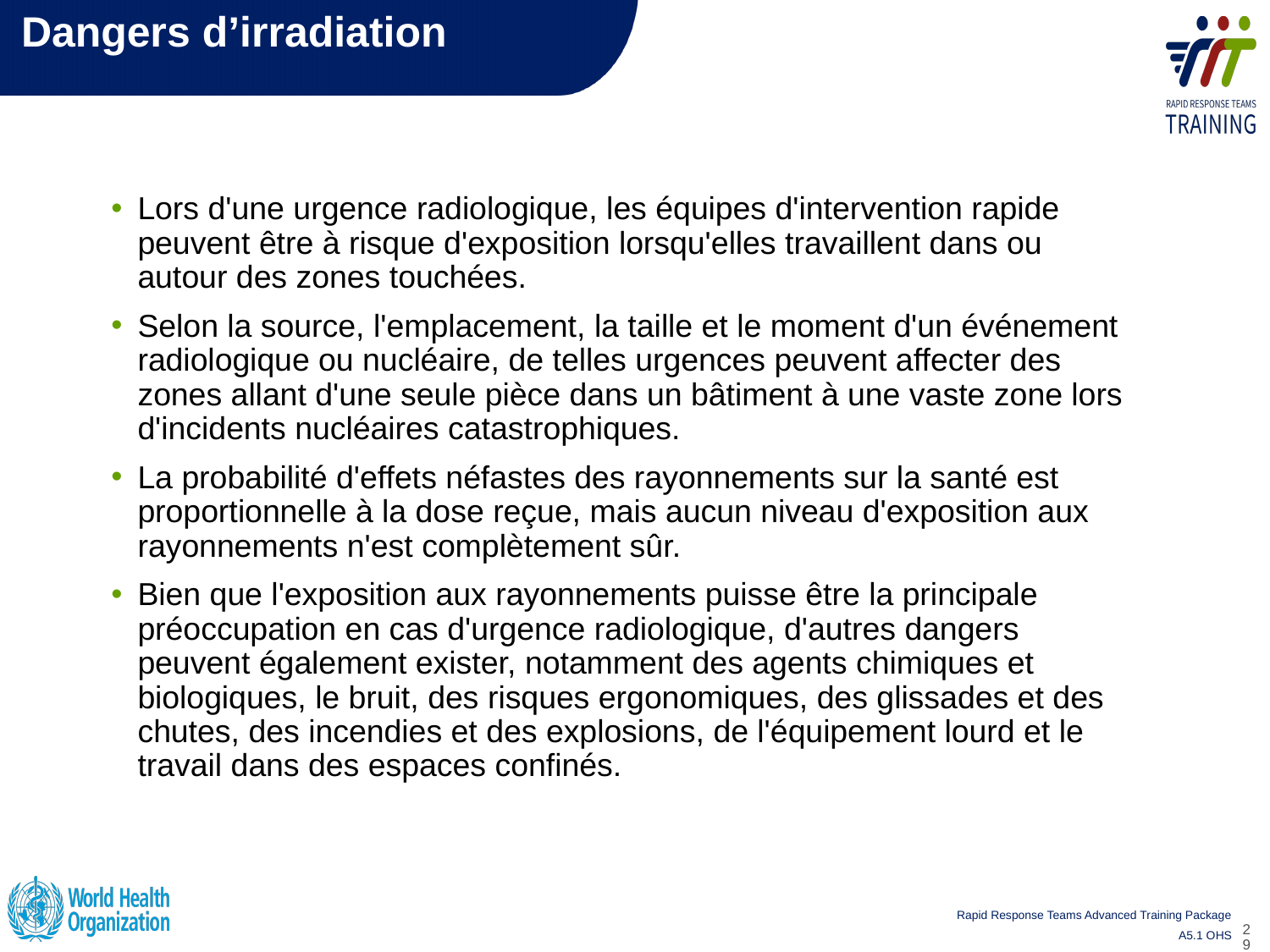

# Dangers d’irradiation
Lors d'une urgence radiologique, les équipes d'intervention rapide peuvent être à risque d'exposition lorsqu'elles travaillent dans ou autour des zones touchées.
Selon la source, l'emplacement, la taille et le moment d'un événement radiologique ou nucléaire, de telles urgences peuvent affecter des zones allant d'une seule pièce dans un bâtiment à une vaste zone lors d'incidents nucléaires catastrophiques.
La probabilité d'effets néfastes des rayonnements sur la santé est proportionnelle à la dose reçue, mais aucun niveau d'exposition aux rayonnements n'est complètement sûr.
Bien que l'exposition aux rayonnements puisse être la principale préoccupation en cas d'urgence radiologique, d'autres dangers peuvent également exister, notamment des agents chimiques et biologiques, le bruit, des risques ergonomiques, des glissades et des chutes, des incendies et des explosions, de l'équipement lourd et le travail dans des espaces confinés.
29